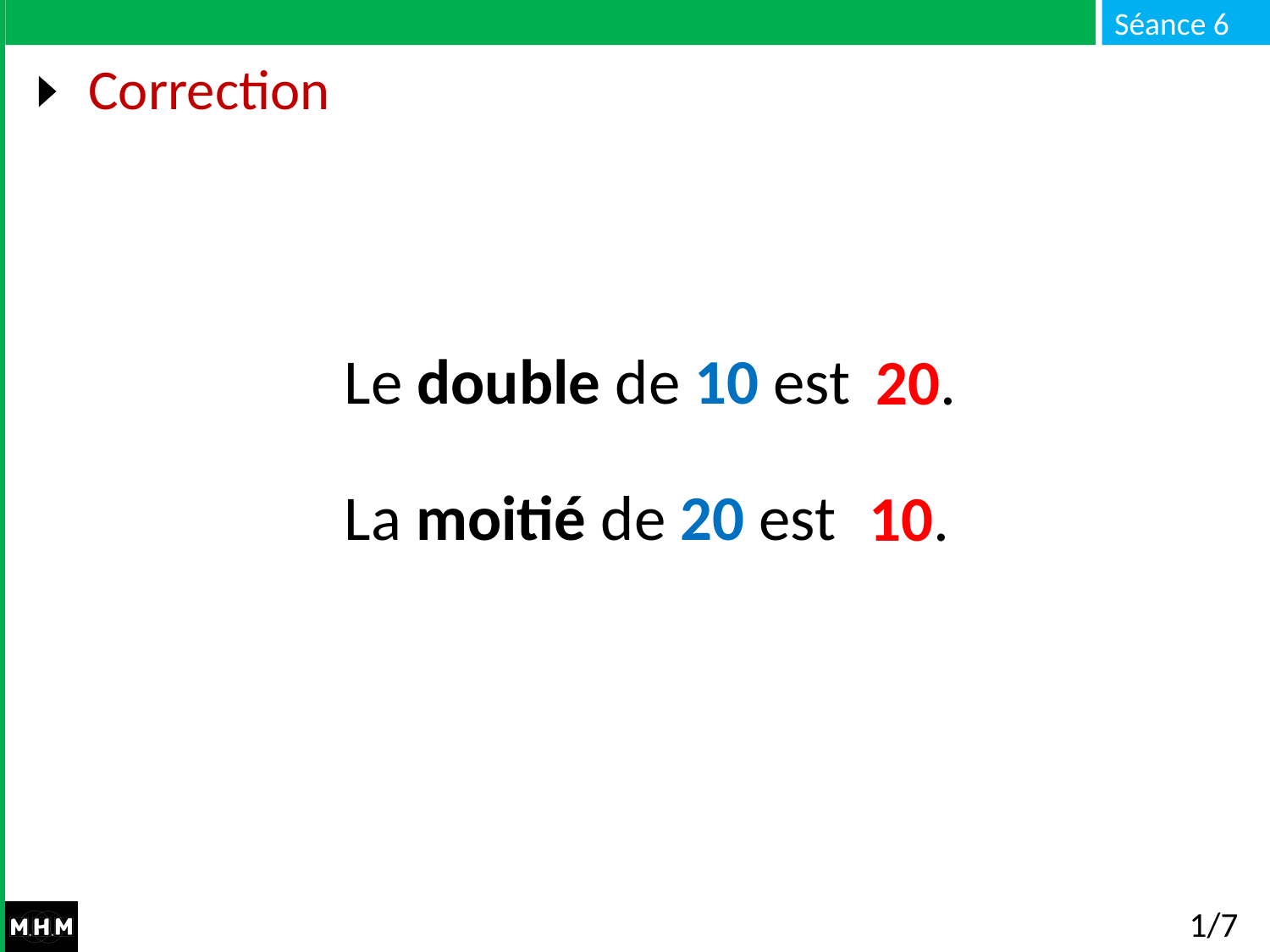

# Correction

Le double de 10 est …

La moitié de 20 est …
20.
10.
1/7